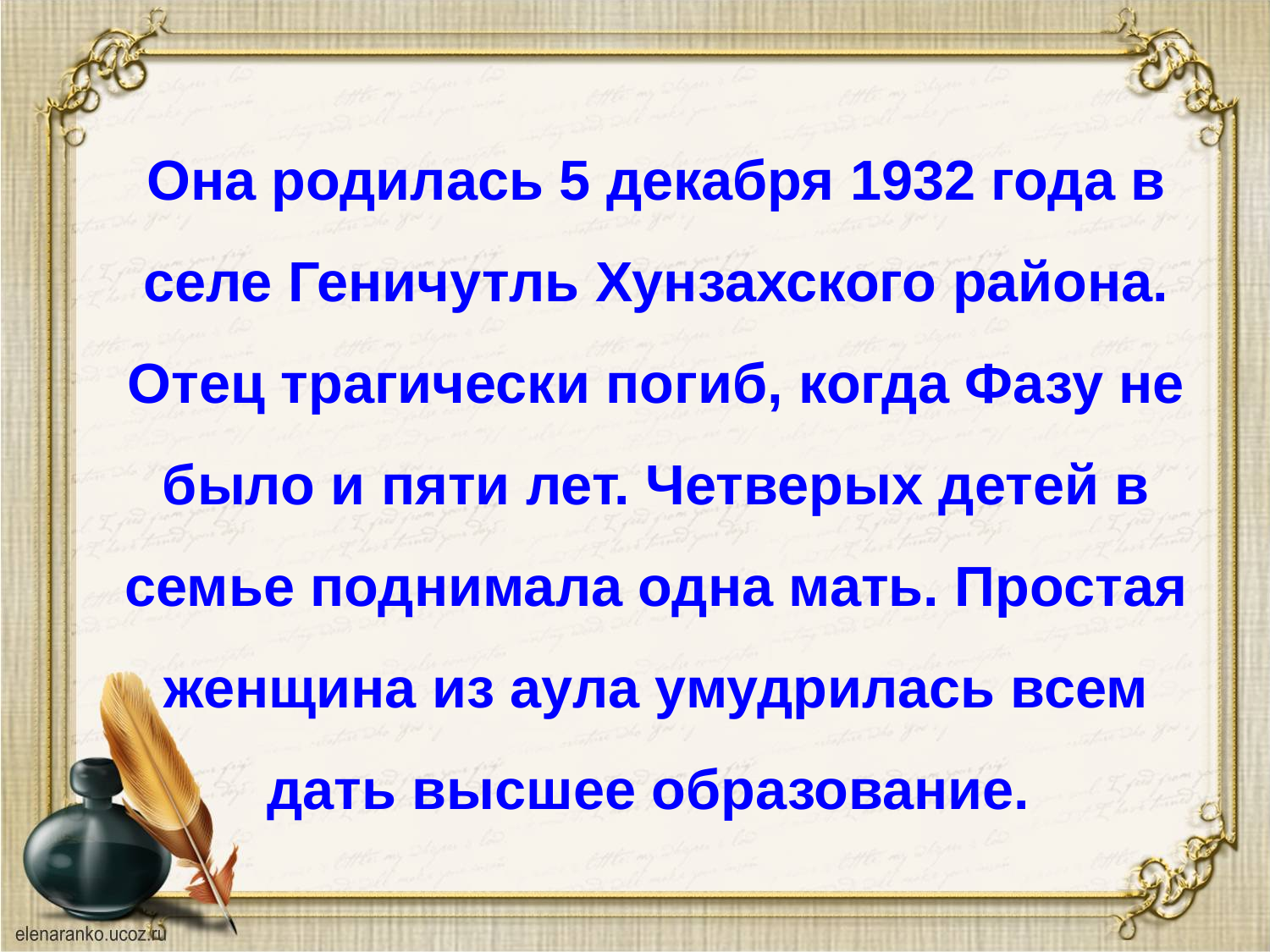

# Она родилась 5 декабря 1932 года в селе Геничутль Хунзахского района. Отец трагически погиб, когда Фазу не было и пяти лет. Четверых детей в семье поднимала одна мать. Простая женщина из аула умудрилась всем дать высшее образование.